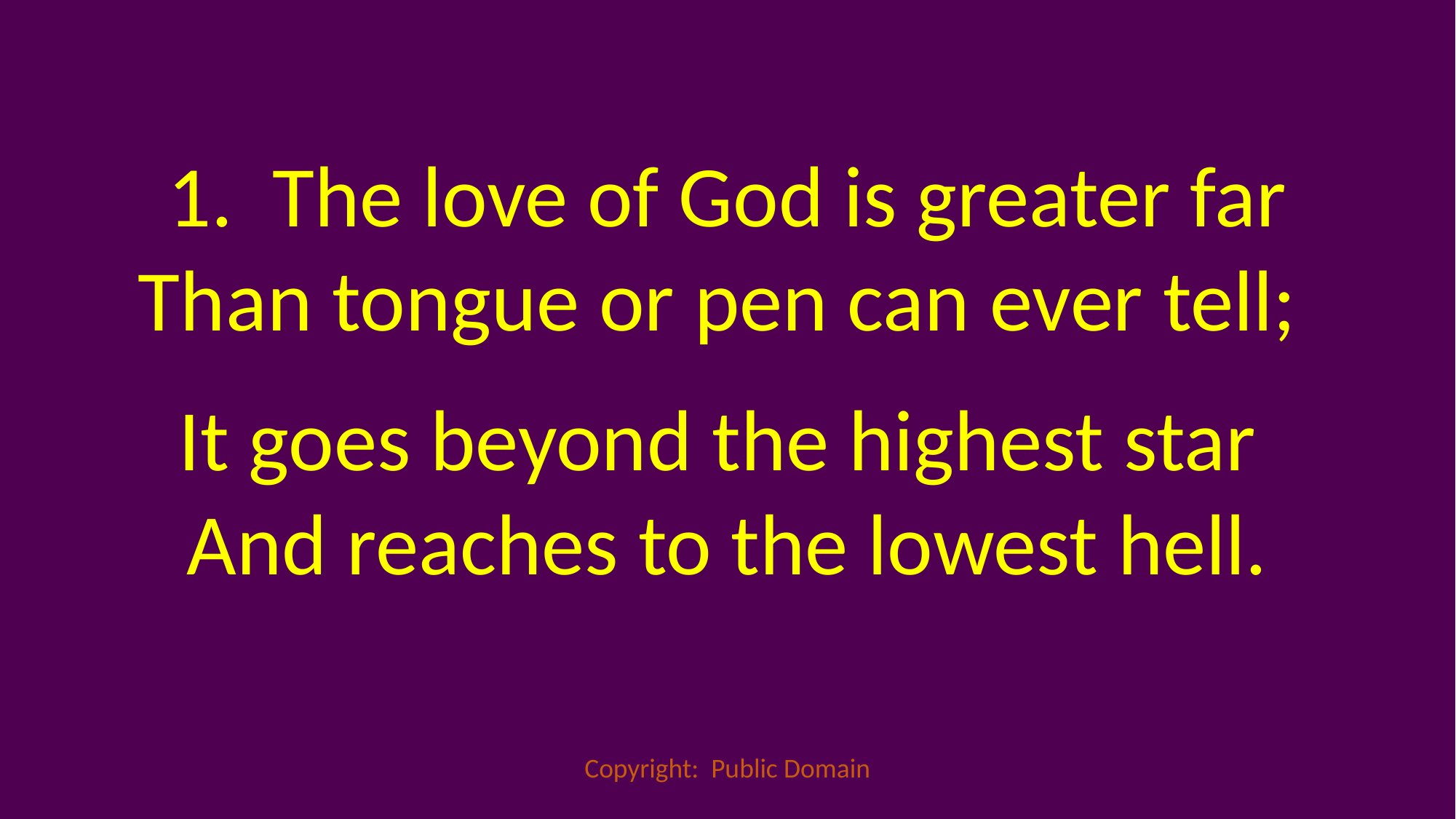

The love of God is greater far
Than tongue or pen can ever tell;
It goes beyond the highest star
And reaches to the lowest hell.
Copyright:  Public Domain